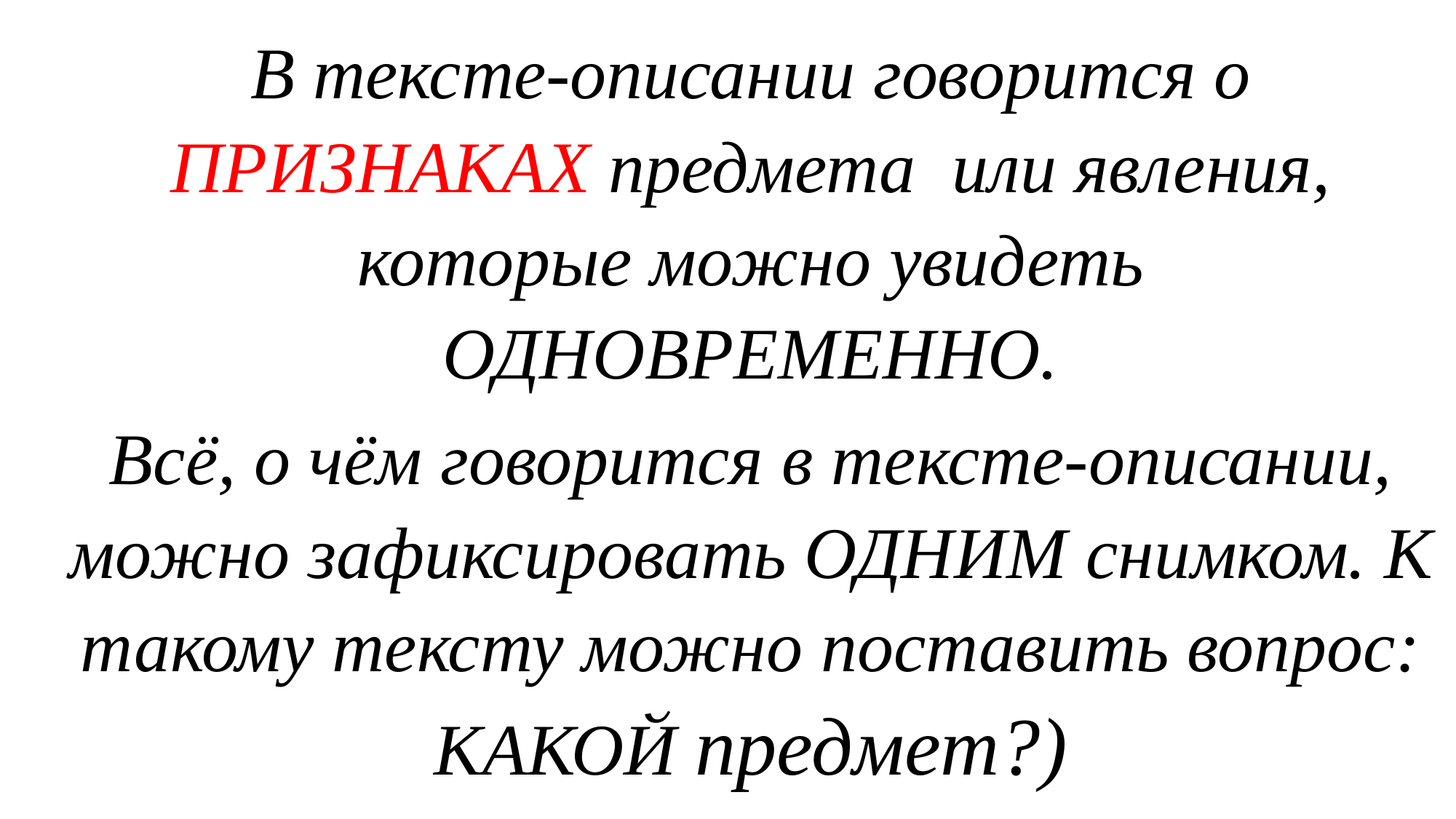

В тексте-описании говорится о ПРИЗНАКАХ предмета  или явления, которые можно увидеть ОДНОВРЕМЕННО.
Всё, о чём говорится в тексте-описании, можно зафиксировать ОДНИМ снимком. К такому тексту можно поставить вопрос: КАКОЙ предмет?)